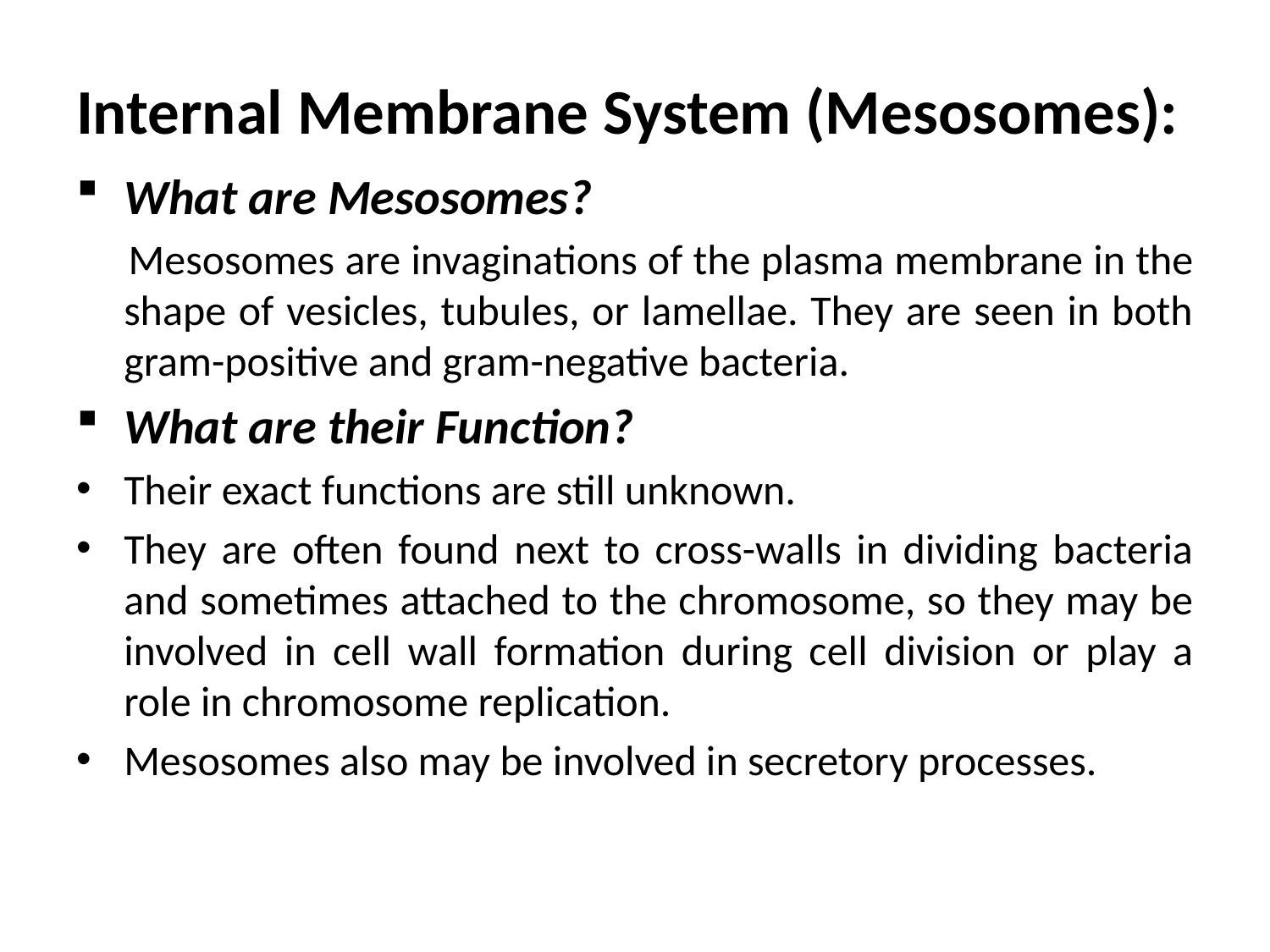

# Internal Membrane System (Mesosomes):
What are Mesosomes?
     Mesosomes are invaginations of the plasma membrane in the shape of vesicles, tubules, or lamellae. They are seen in both gram-positive and gram-negative bacteria.
What are their Function?
Their exact functions are still unknown.
They are often found next to cross-walls in dividing bacteria and sometimes attached to the chromosome, so they may be involved in cell wall formation during cell division or play a role in chromosome replication.
Mesosomes also may be involved in secretory processes.